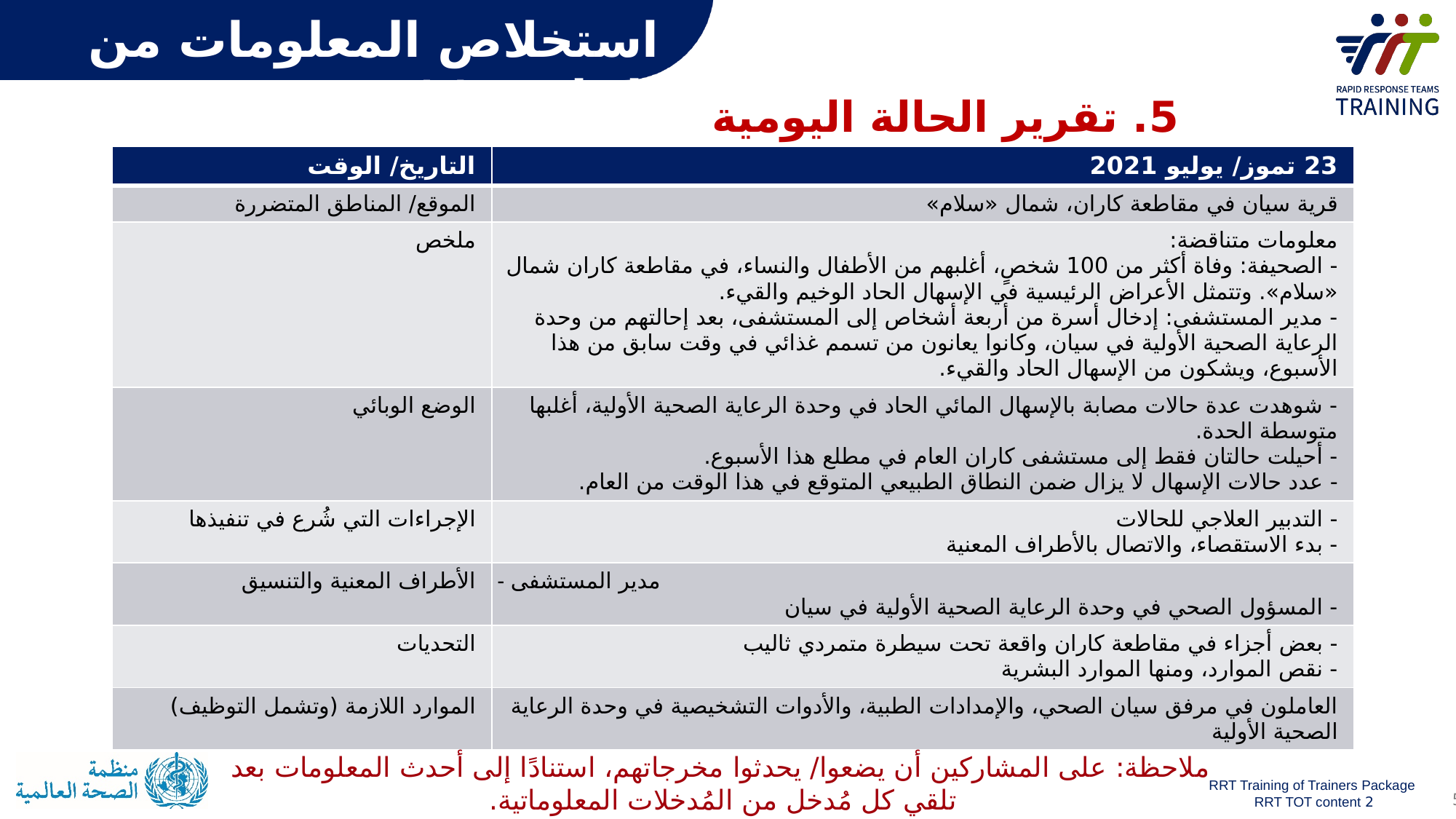

استخلاص المعلومات من الجلسة C1 (7)
5. تقرير الحالة اليومية
| التاريخ/ الوقت | 23 تموز/ يوليو 2021 |
| --- | --- |
| الموقع/ المناطق المتضررة | قرية سيان في مقاطعة كاران، شمال «سلام» |
| ملخص | معلومات متناقضة: - الصحيفة: وفاة أكثر من 100 شخصٍ، أغلبهم من الأطفال والنساء، في مقاطعة كاران شمال «سلام». وتتمثل الأعراض الرئيسية في الإسهال الحاد الوخيم والقيء.  - مدير المستشفى: إدخال أسرة من أربعة أشخاص إلى المستشفى، بعد إحالتهم من وحدة الرعاية الصحية الأولية في سيان، وكانوا يعانون من تسمم غذائي في وقت سابق من هذا الأسبوع، ويشكون من الإسهال الحاد والقيء. |
| الوضع الوبائي | - شوهدت عدة حالات مصابة بالإسهال المائي الحاد في وحدة الرعاية الصحية الأولية، أغلبها متوسطة الحدة.  - أحيلت حالتان فقط إلى مستشفى كاران العام في مطلع هذا الأسبوع. - عدد حالات الإسهال لا يزال ضمن النطاق الطبيعي المتوقع في هذا الوقت من العام. |
| الإجراءات التي شُرع في تنفيذها | - التدبير العلاجي للحالات - بدء الاستقصاء، والاتصال بالأطراف المعنية |
| الأطراف المعنية والتنسيق | - مدير المستشفى - المسؤول الصحي في وحدة الرعاية الصحية الأولية في سيان |
| التحديات | - بعض أجزاء في مقاطعة كاران واقعة تحت سيطرة متمردي ثاليب - نقص الموارد، ومنها الموارد البشرية |
| الموارد اللازمة (وتشمل التوظيف) | العاملون في مرفق سيان الصحي، والإمدادات الطبية، والأدوات التشخيصية في وحدة الرعاية الصحية الأولية |
ملاحظة: على المشاركين أن يضعوا/ يحدثوا مخرجاتهم، استنادًا إلى أحدث المعلومات بعد تلقي كل مُدخل من المُدخلات المعلوماتية.